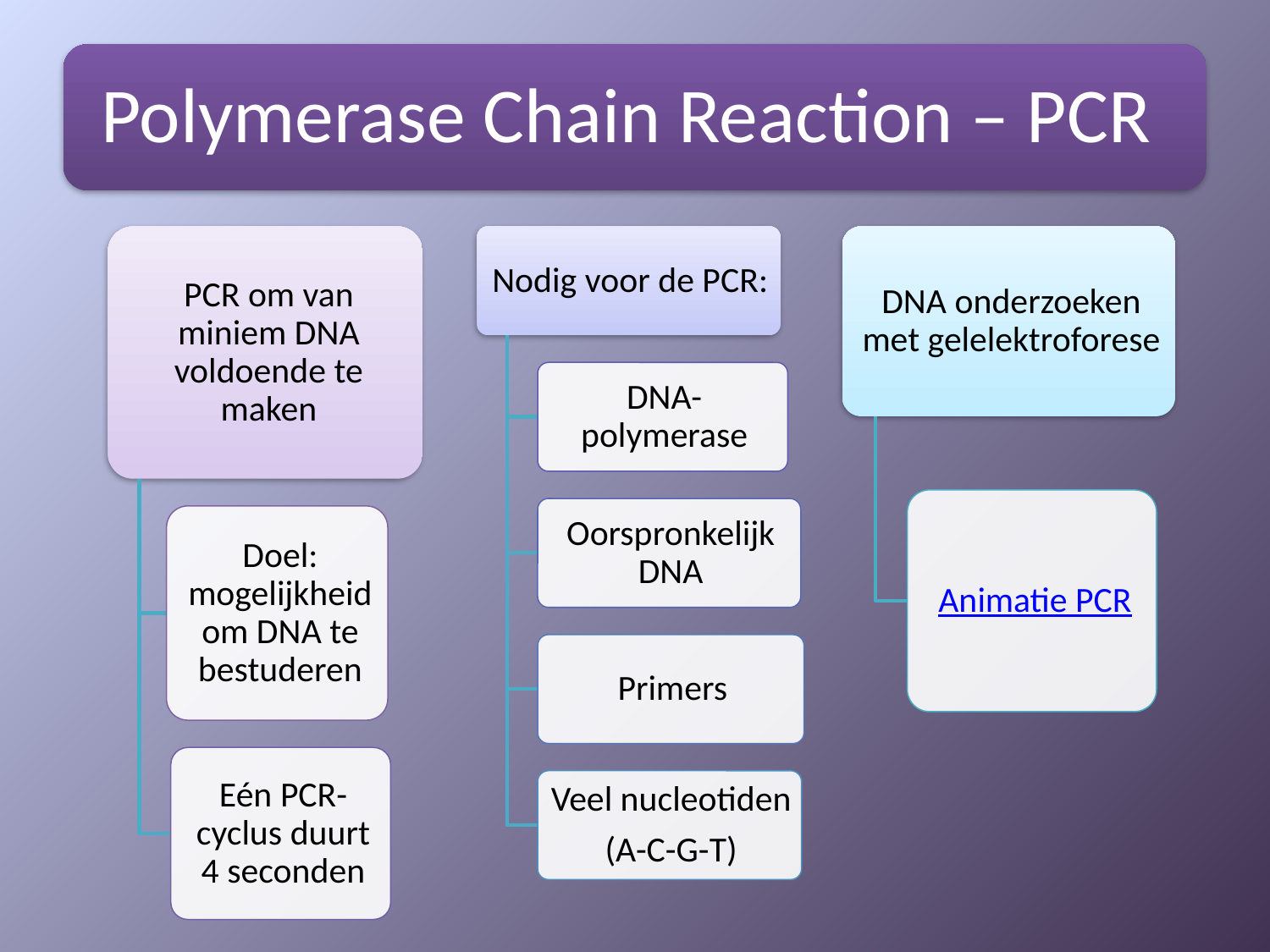

Polymerase Chain Reaction – PCR
PCR om van miniem DNA voldoende te maken
Doel: mogelijkheid om DNA te bestuderen
Eén PCR-cyclus duurt 4 seconden
Nodig voor de PCR:
DNA-polymerase
Oorspronkelijk DNA
Primers
Veel nucleotiden
(A-C-G-T)
DNA onderzoeken met gelelektroforese
Animatie PCR